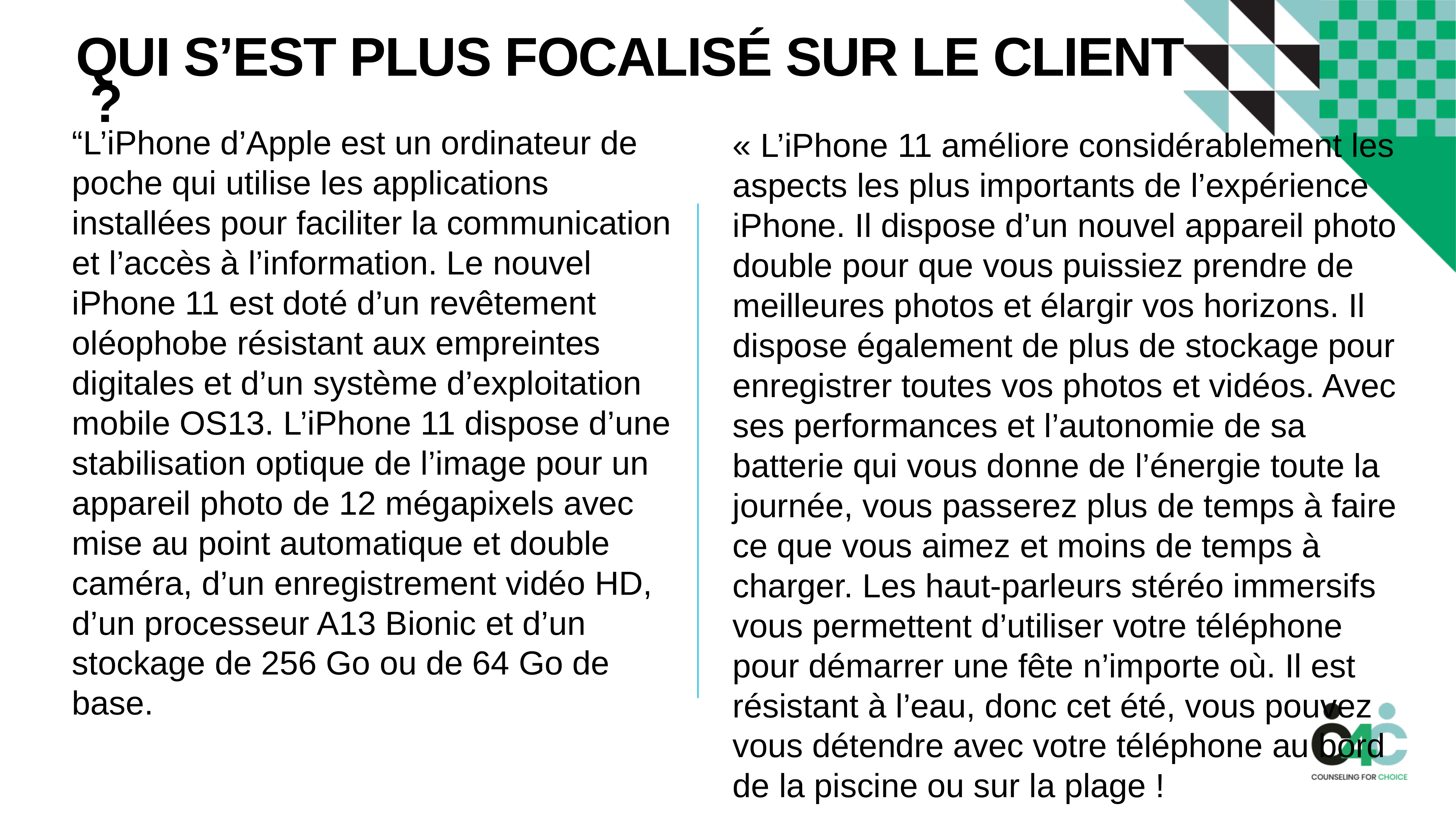

# Qui s’est plus Focalisé sur le client  ?
“L’iPhone d’Apple est un ordinateur de poche qui utilise les applications installées pour faciliter la communication et l’accès à l’information. Le nouvel iPhone 11 est doté d’un revêtement oléophobe résistant aux empreintes digitales et d’un système d’exploitation mobile OS13. L’iPhone 11 dispose d’une stabilisation optique de l’image pour un appareil photo de 12 mégapixels avec mise au point automatique et double caméra, d’un enregistrement vidéo HD, d’un processeur A13 Bionic et d’un stockage de 256 Go ou de 64 Go de base.
« L’iPhone 11 améliore considérablement les aspects les plus importants de l’expérience iPhone. Il dispose d’un nouvel appareil photo double pour que vous puissiez prendre de meilleures photos et élargir vos horizons. Il dispose également de plus de stockage pour enregistrer toutes vos photos et vidéos. Avec ses performances et l’autonomie de sa batterie qui vous donne de l’énergie toute la journée, vous passerez plus de temps à faire ce que vous aimez et moins de temps à charger. Les haut-parleurs stéréo immersifs vous permettent d’utiliser votre téléphone pour démarrer une fête n’importe où. Il est résistant à l’eau, donc cet été, vous pouvez vous détendre avec votre téléphone au bord de la piscine ou sur la plage !